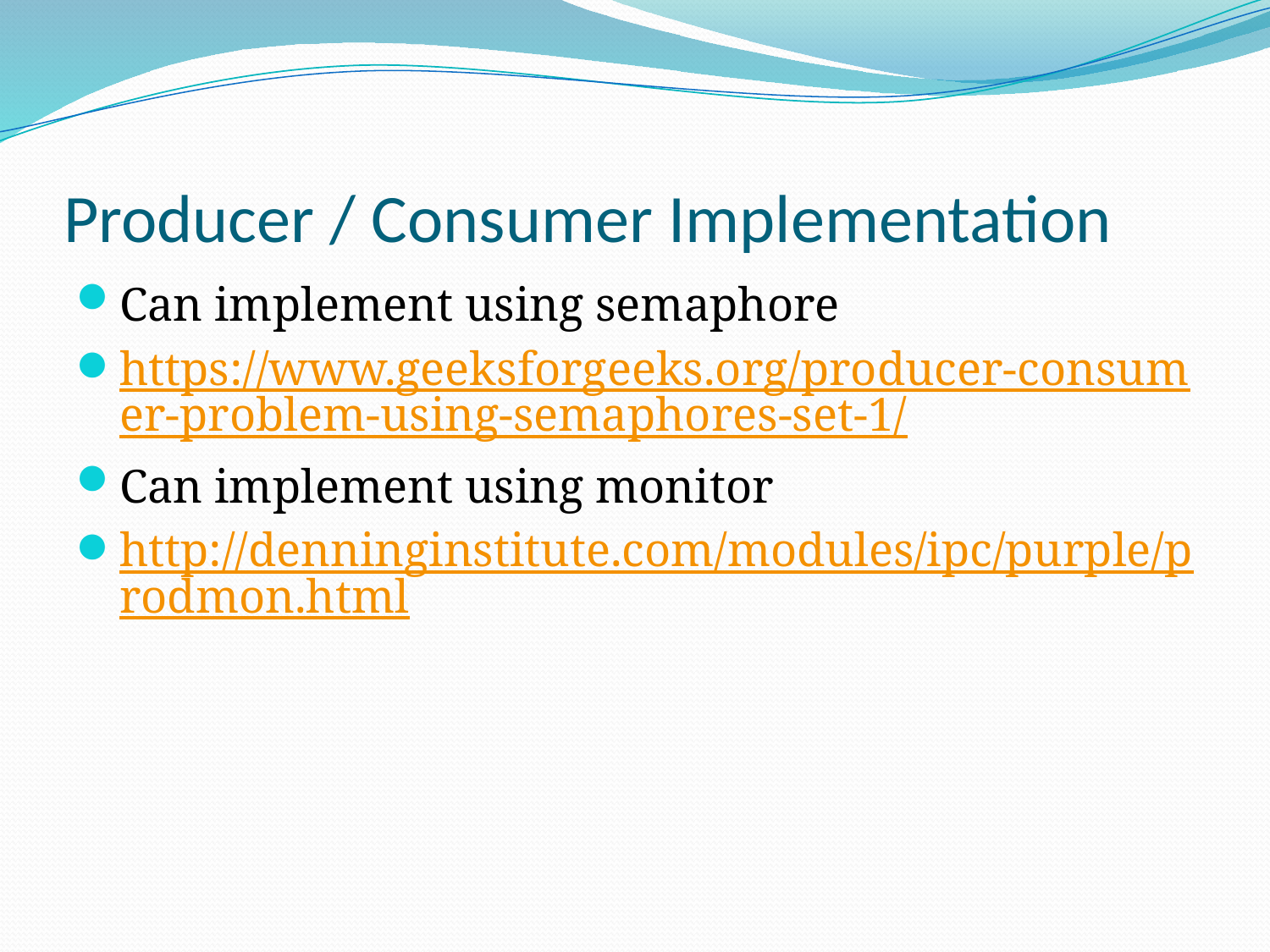

# Producer / Consumer Implementation
Can implement using semaphore
https://www.geeksforgeeks.org/producer-consumer-problem-using-semaphores-set-1/
Can implement using monitor
http://denninginstitute.com/modules/ipc/purple/prodmon.html